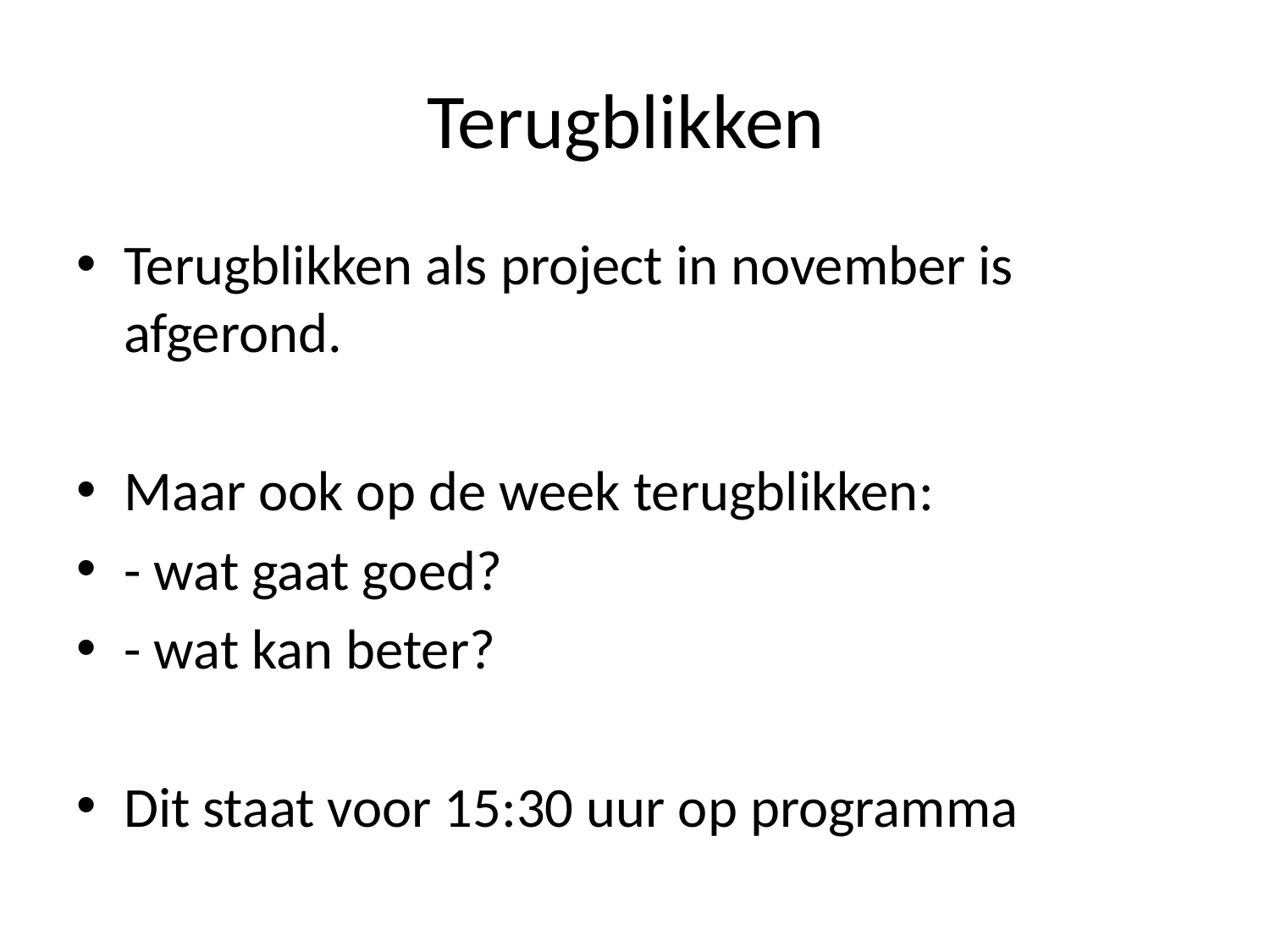

# Terugblikken
Terugblikken als project in november is afgerond.

Maar ook op de week terugblikken:
- wat gaat goed?
- wat kan beter?

Dit staat voor 15:30 uur op programma